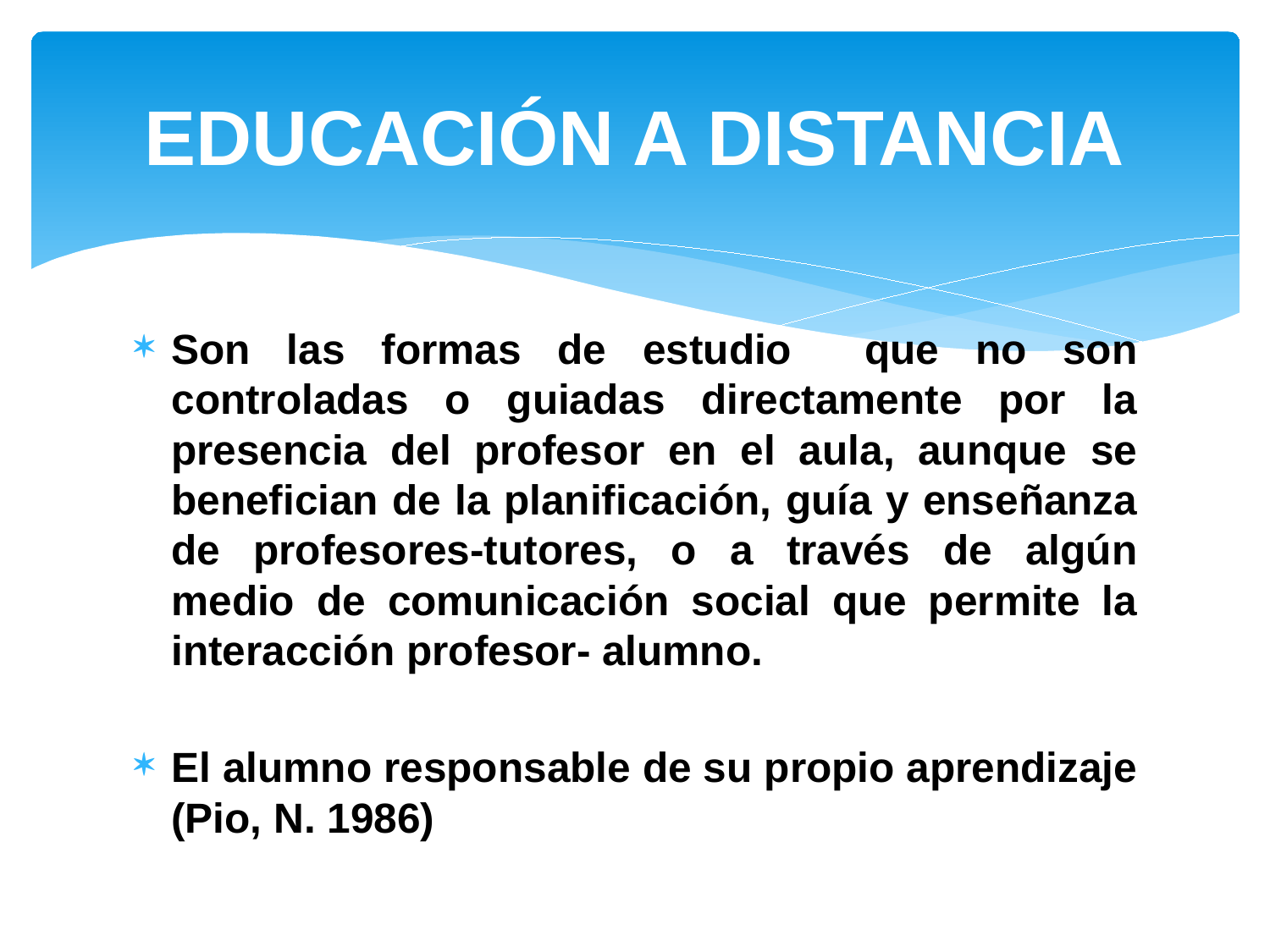

# EDUCACIÓN A DISTANCIA
Son las formas de estudio  que no son controladas o guiadas directamente por la presencia del profesor en el aula, aunque se benefician de la planificación, guía y enseñanza de profesores-tutores, o a través de algún medio de comunicación social que permite la interacción profesor- alumno.

El alumno responsable de su propio aprendizaje (Pio, N. 1986)